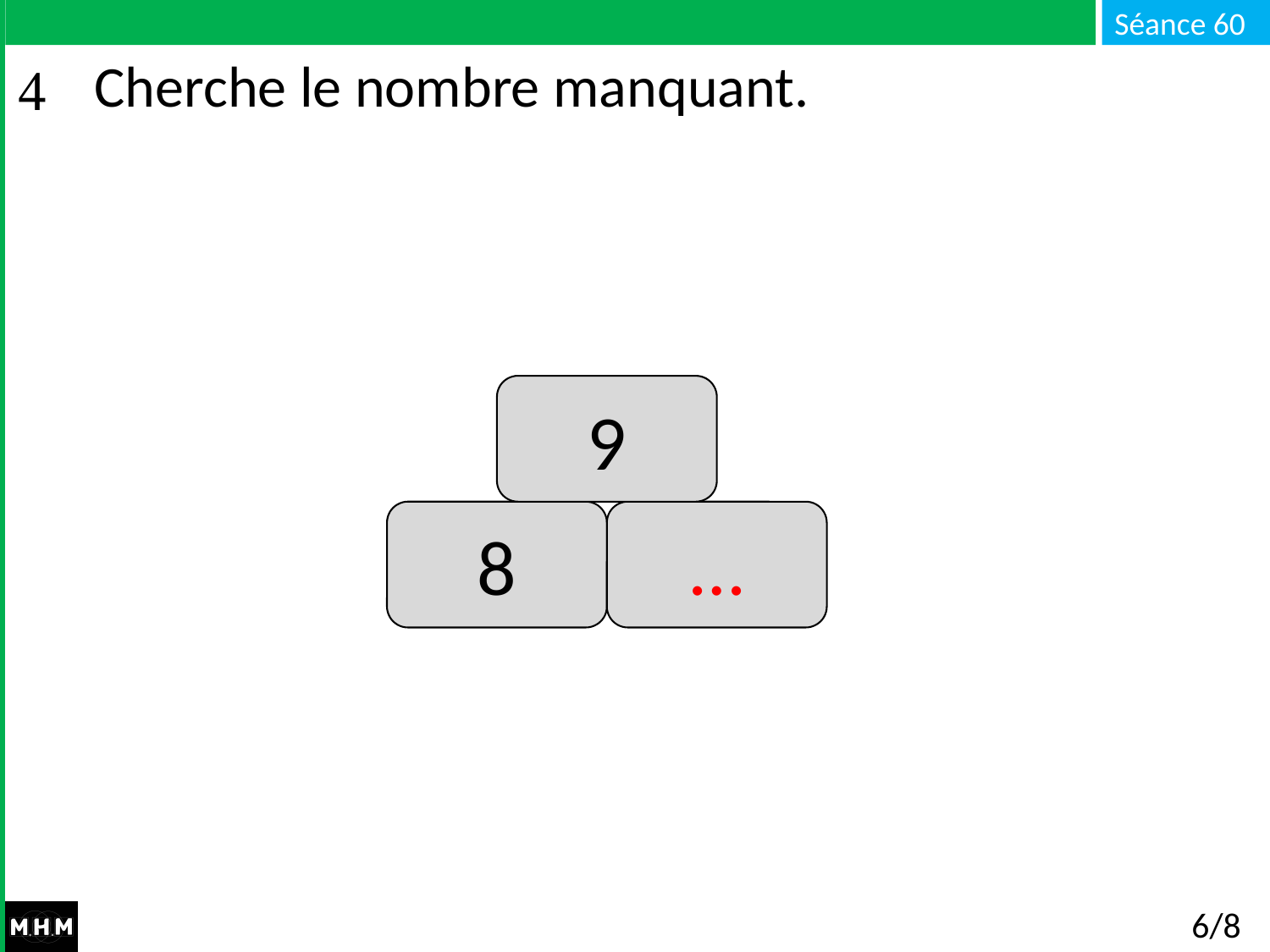

# Cherche le nombre manquant.
9
…
8
6/8